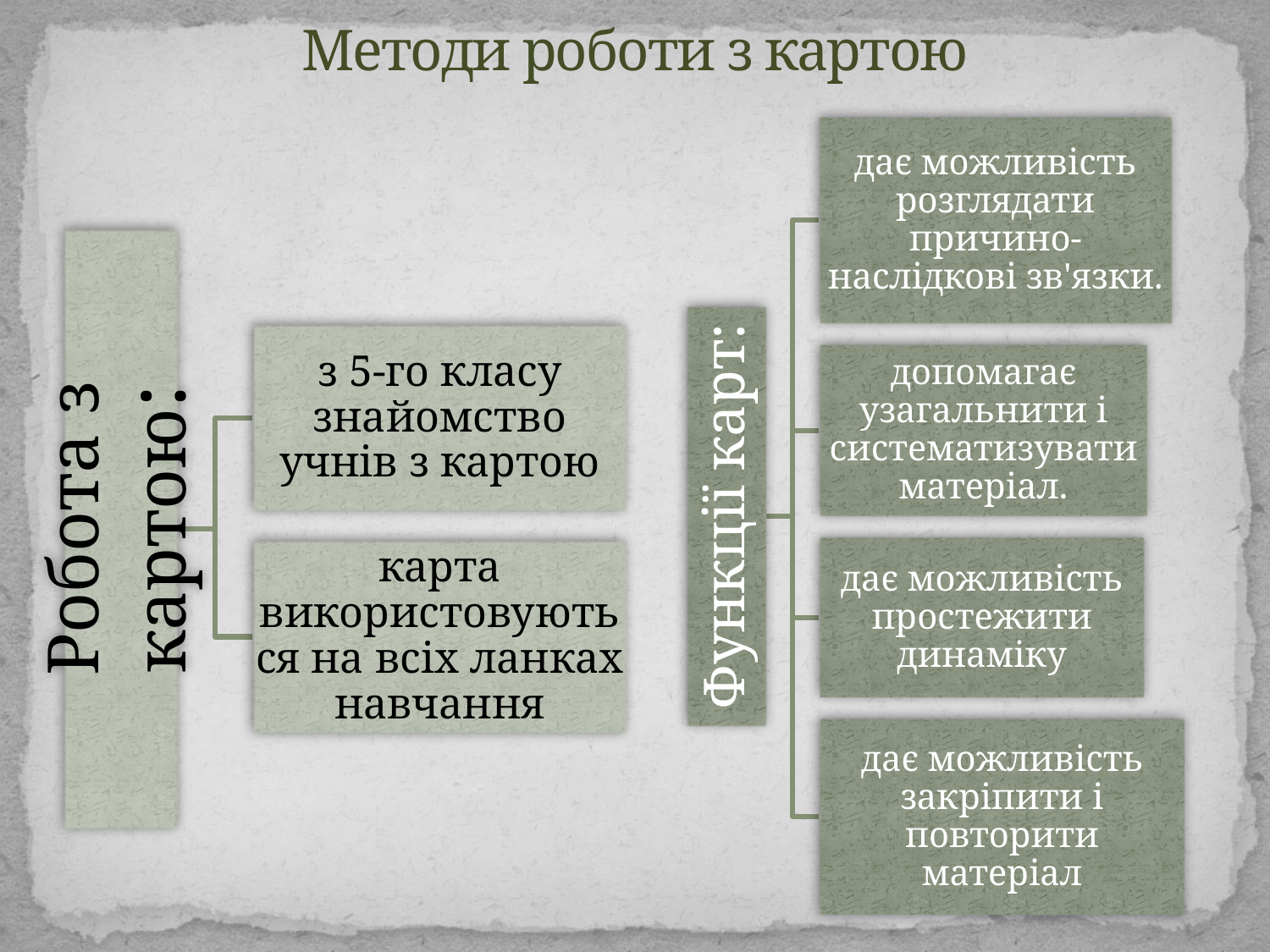

# Методи роботи з картою

Функції карт:
дає можливість розглядати причино-наслідкові зв'язки.
допомагає узагальнити і систематизувати матеріал.
дає можливість простежити динаміку
дає можливість закріпити і повторити матеріал

Робота з картою:
з 5-го класу знайомство учнів з картою
карта використовуються на всіх ланках навчання